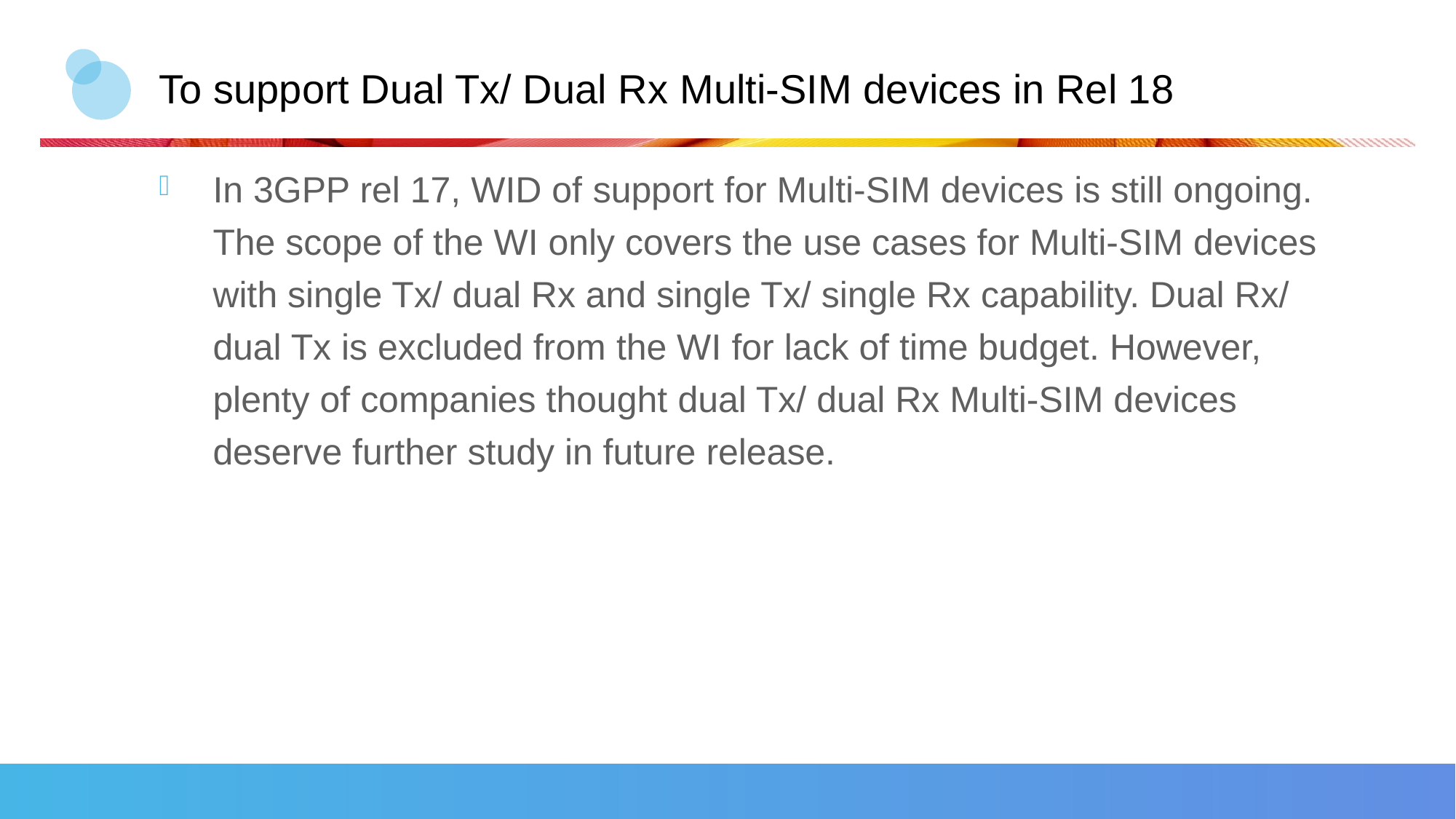

# To support Dual Tx/ Dual Rx Multi-SIM devices in Rel 18
In 3GPP rel 17, WID of support for Multi-SIM devices is still ongoing. The scope of the WI only covers the use cases for Multi-SIM devices with single Tx/ dual Rx and single Tx/ single Rx capability. Dual Rx/ dual Tx is excluded from the WI for lack of time budget. However, plenty of companies thought dual Tx/ dual Rx Multi-SIM devices deserve further study in future release.